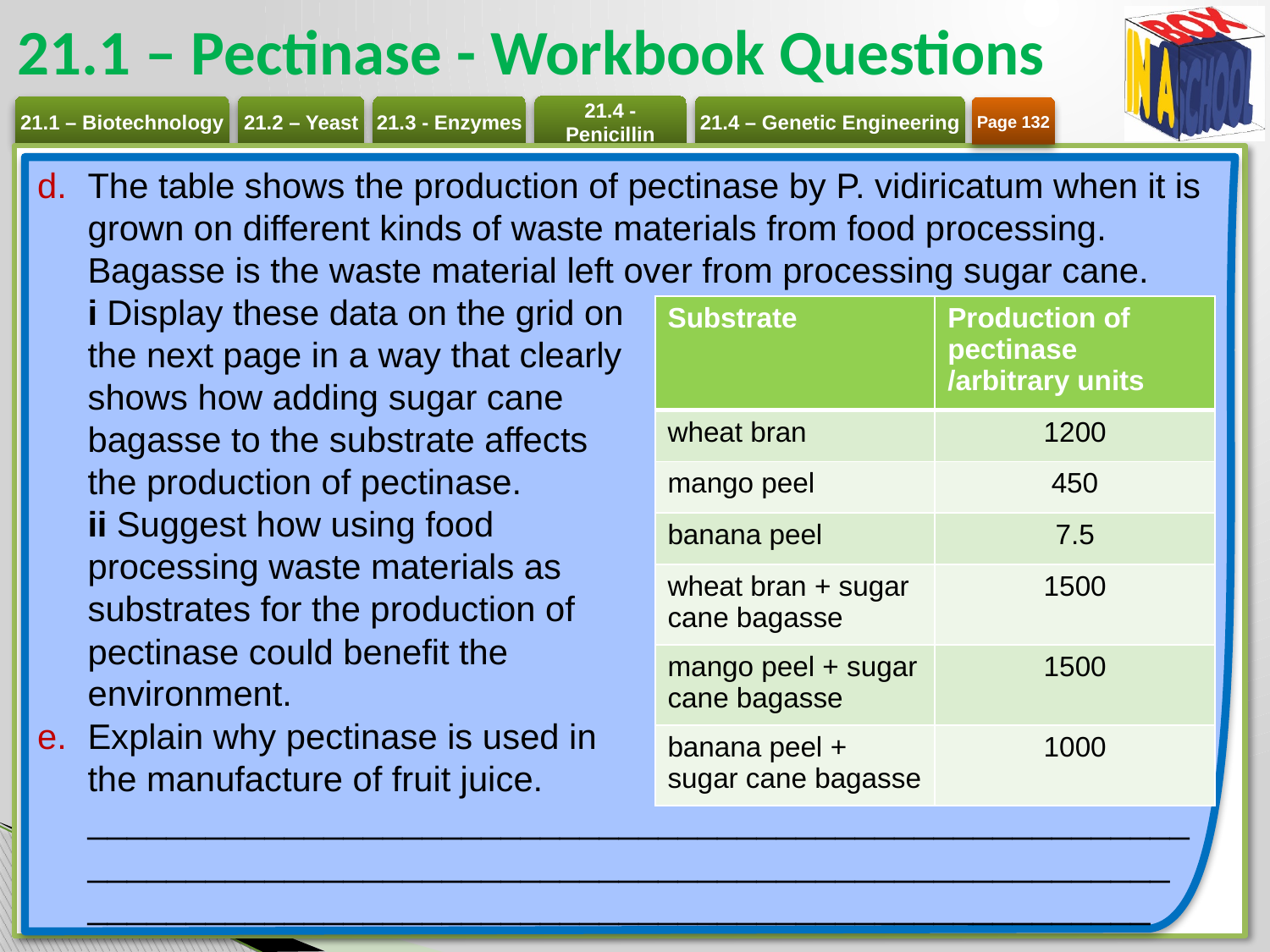

# 21.1 – Pectinase - Workbook Questions
Page 132
The table shows the production of pectinase by P. vidiricatum when it is grown on different kinds of waste materials from food processing. Bagasse is the waste material left over from processing sugar cane.
i Display these data on the grid on
the next page in a way that clearly
shows how adding sugar cane
bagasse to the substrate affects
the production of pectinase.
ii Suggest how using food
processing waste materials as
substrates for the production of
pectinase could benefit the
environment.
Explain why pectinase is used in
the manufacture of fruit juice.
________________________________________________________
_______________________________________________________
______________________________________________________
| Substrate | Production of pectinase /arbitrary units |
| --- | --- |
| wheat bran | 1200 |
| mango peel | 450 |
| banana peel | 7.5 |
| wheat bran + sugar cane bagasse | 1500 |
| mango peel + sugar cane bagasse | 1500 |
| banana peel + sugar cane bagasse | 1000 |